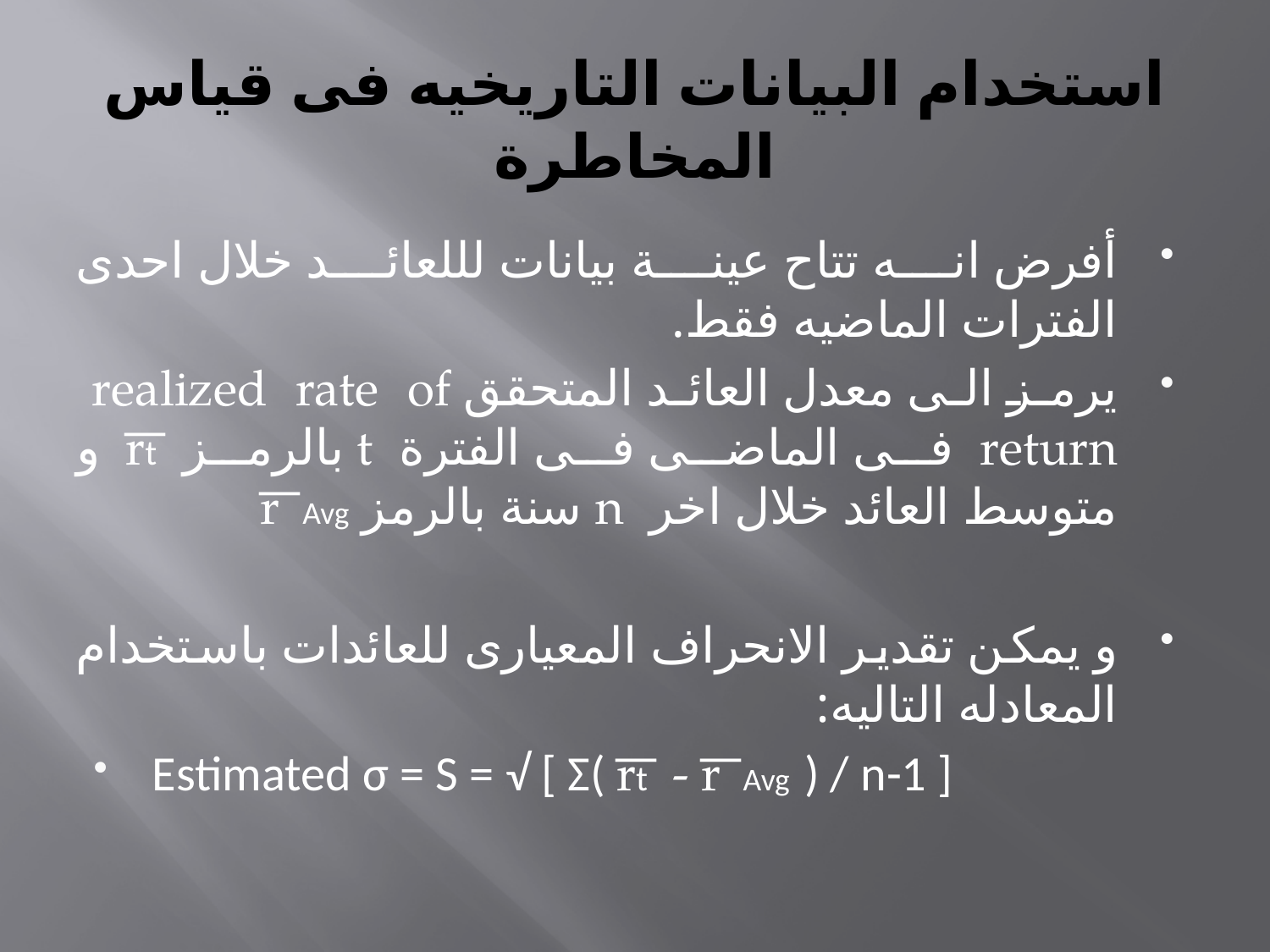

# استخدام البيانات التاريخيه فى قياس المخاطرة
أفرض انه تتاح عينة بيانات لللعائد خلال احدى الفترات الماضيه فقط.
يرمز الى معدل العائد المتحقق realized rate of return  فى الماضى فى الفترة  t بالرمز  r͞t  و متوسط العائد خلال اخر  n سنة بالرمز r͞  Avg

و يمكن تقدير الانحراف المعيارى للعائدات باستخدام المعادله التاليه:
Estimated σ = S = √ [ Σ( r͞t  - r͞  Avg  ) / n-1 ]